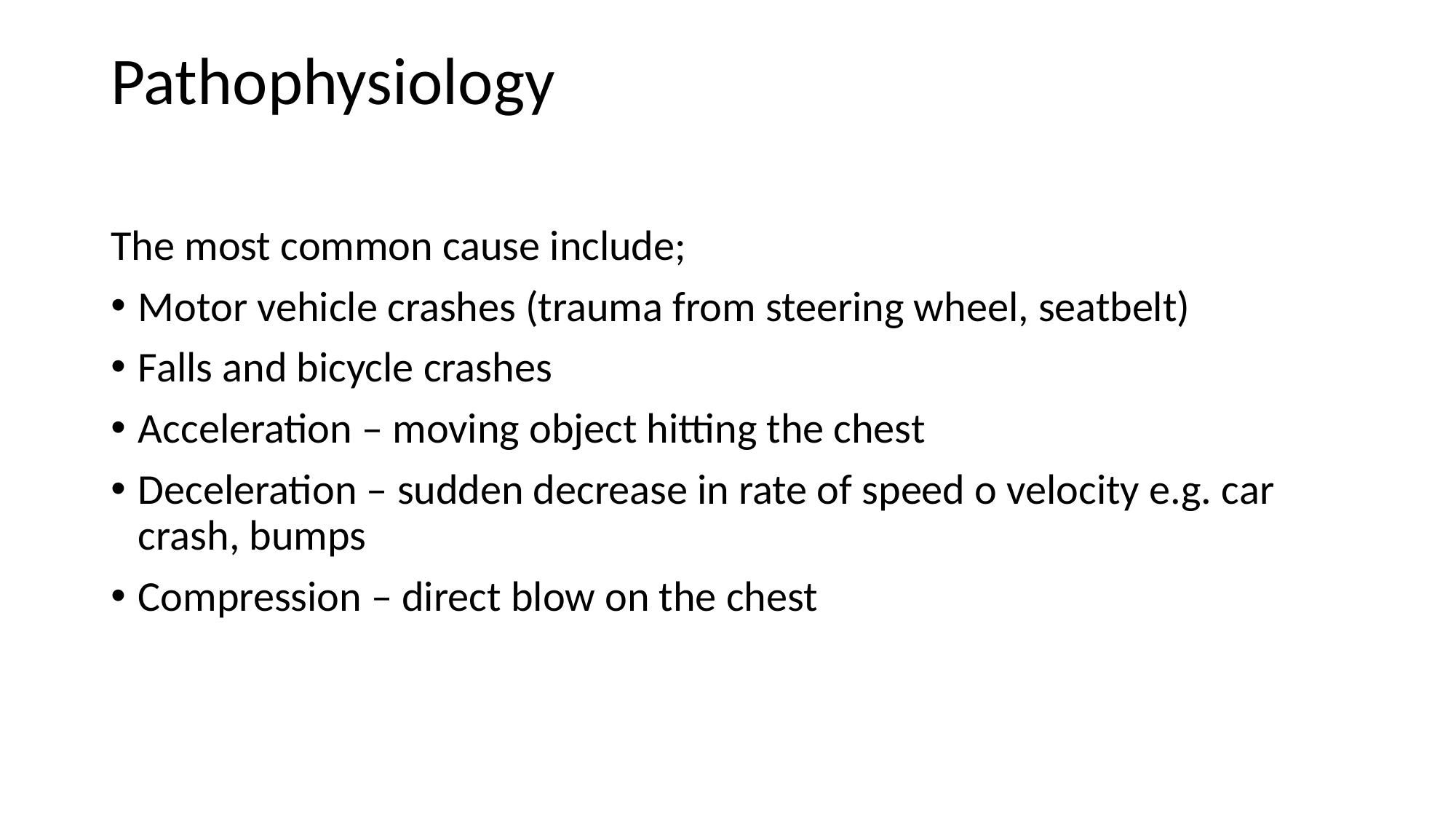

# Pathophysiology
The most common cause include;
Motor vehicle crashes (trauma from steering wheel, seatbelt)
Falls and bicycle crashes
Acceleration – moving object hitting the chest
Deceleration – sudden decrease in rate of speed o velocity e.g. car crash, bumps
Compression – direct blow on the chest